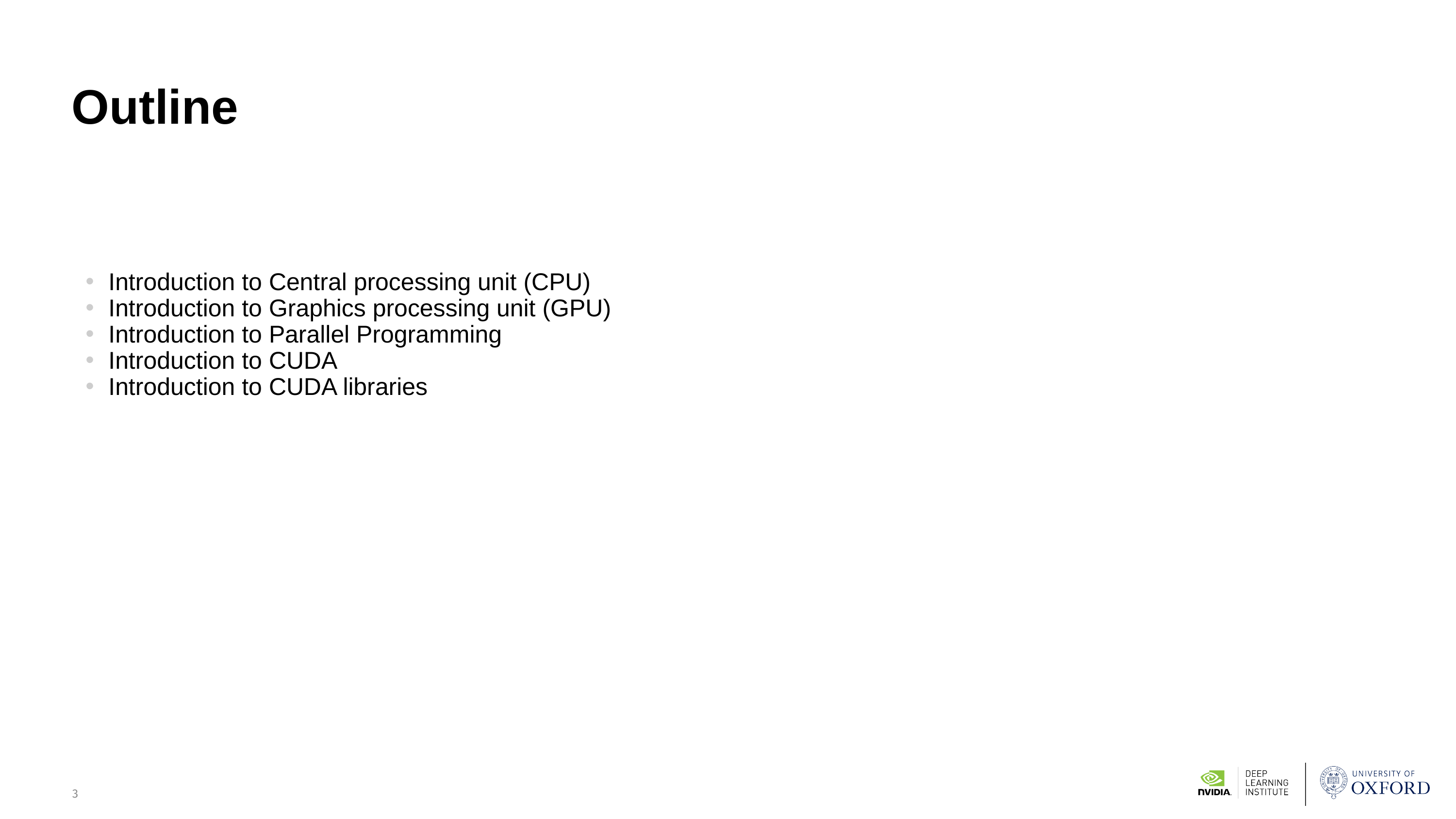

# Outline
Introduction to Central processing unit (CPU)
Introduction to Graphics processing unit (GPU)
Introduction to Parallel Programming
Introduction to CUDA
Introduction to CUDA libraries